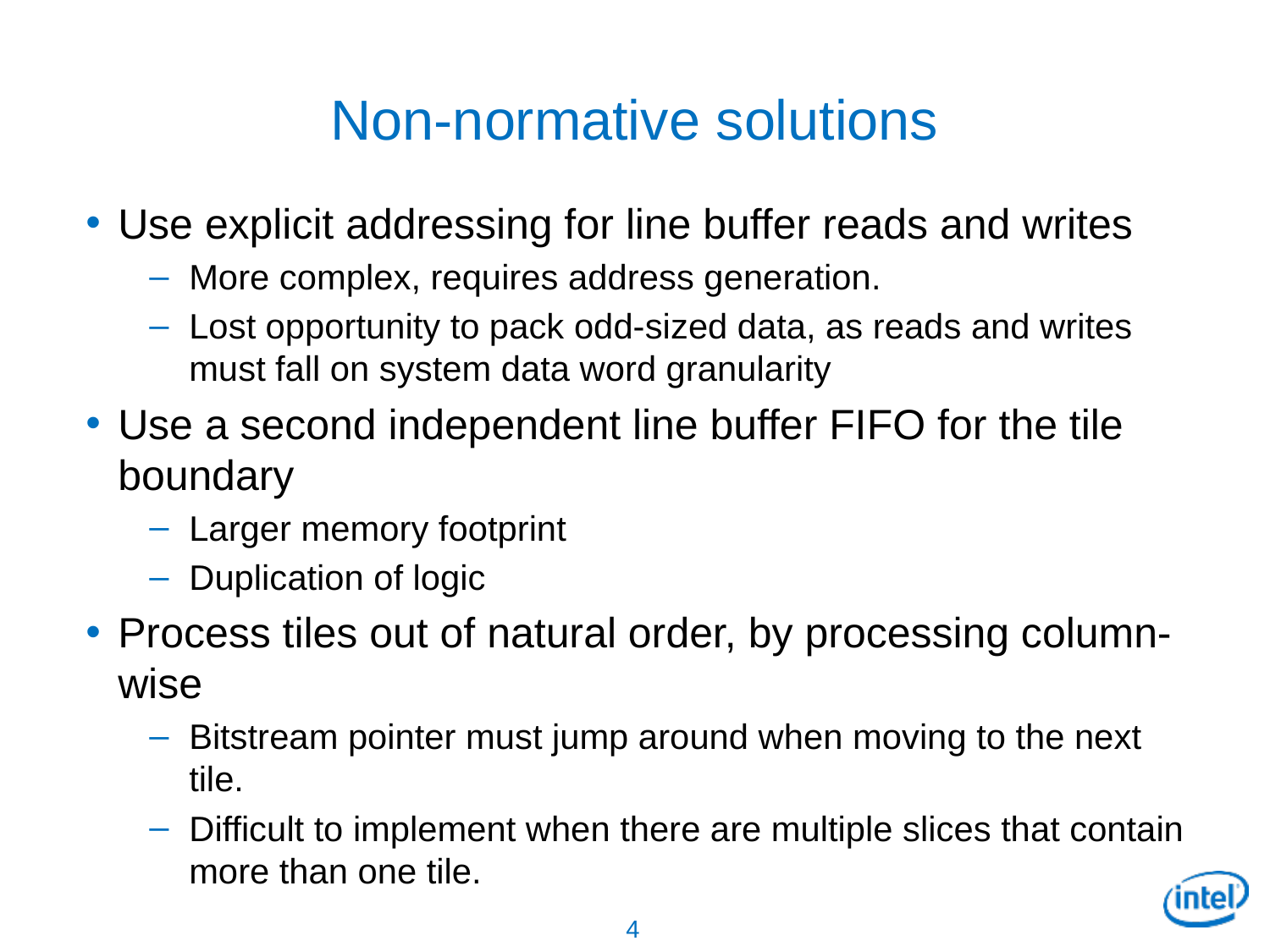

# Non-normative solutions
Use explicit addressing for line buffer reads and writes
More complex, requires address generation.
Lost opportunity to pack odd-sized data, as reads and writes must fall on system data word granularity
Use a second independent line buffer FIFO for the tile boundary
Larger memory footprint
Duplication of logic
Process tiles out of natural order, by processing column-wise
Bitstream pointer must jump around when moving to the next tile.
Difficult to implement when there are multiple slices that contain more than one tile.